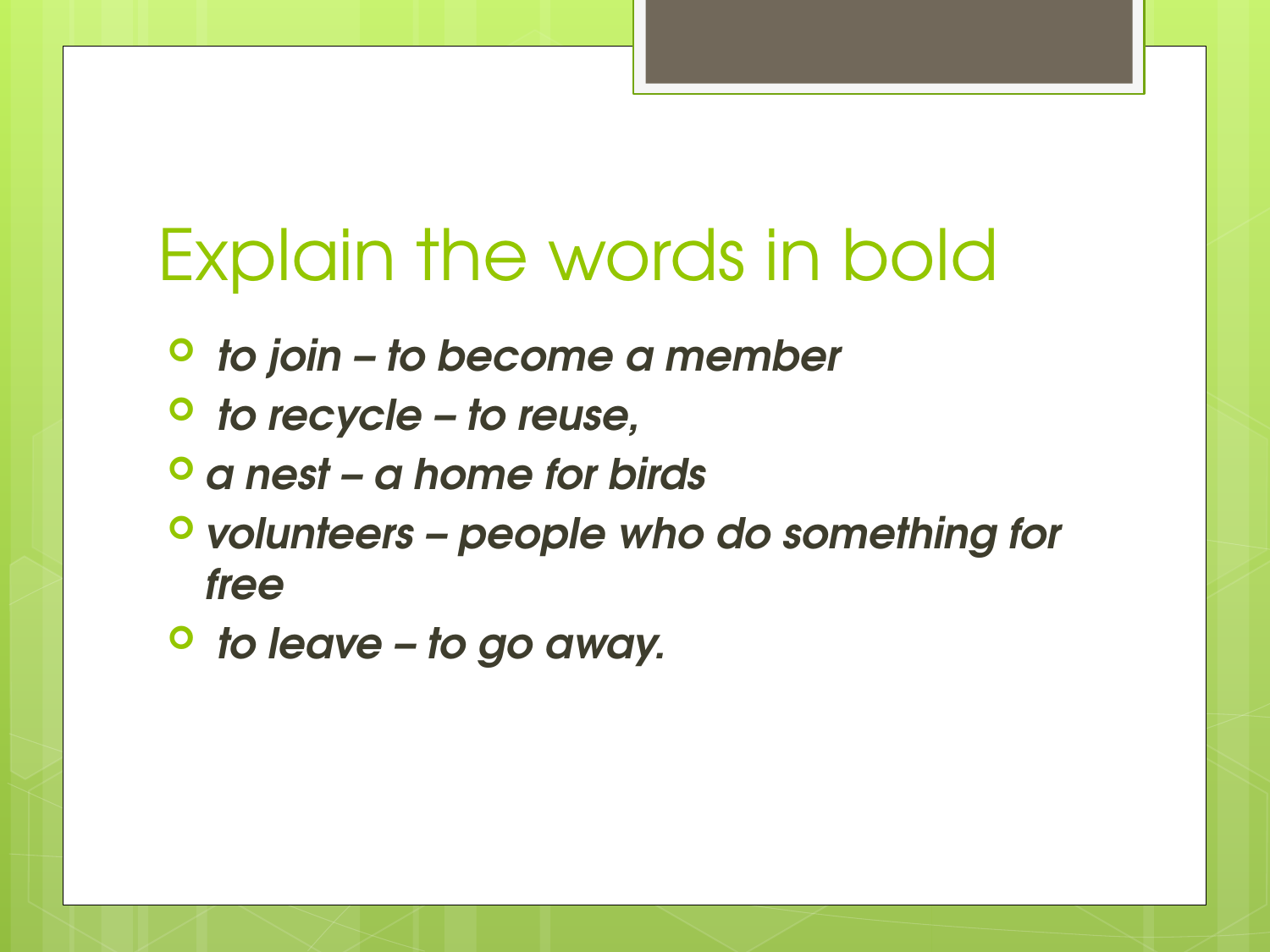

# Explain the words in bold
 to join – to become a member
 to recycle – to reuse,
a nest – a home for birds
volunteers – people who do something for free
 to leave – to go away.